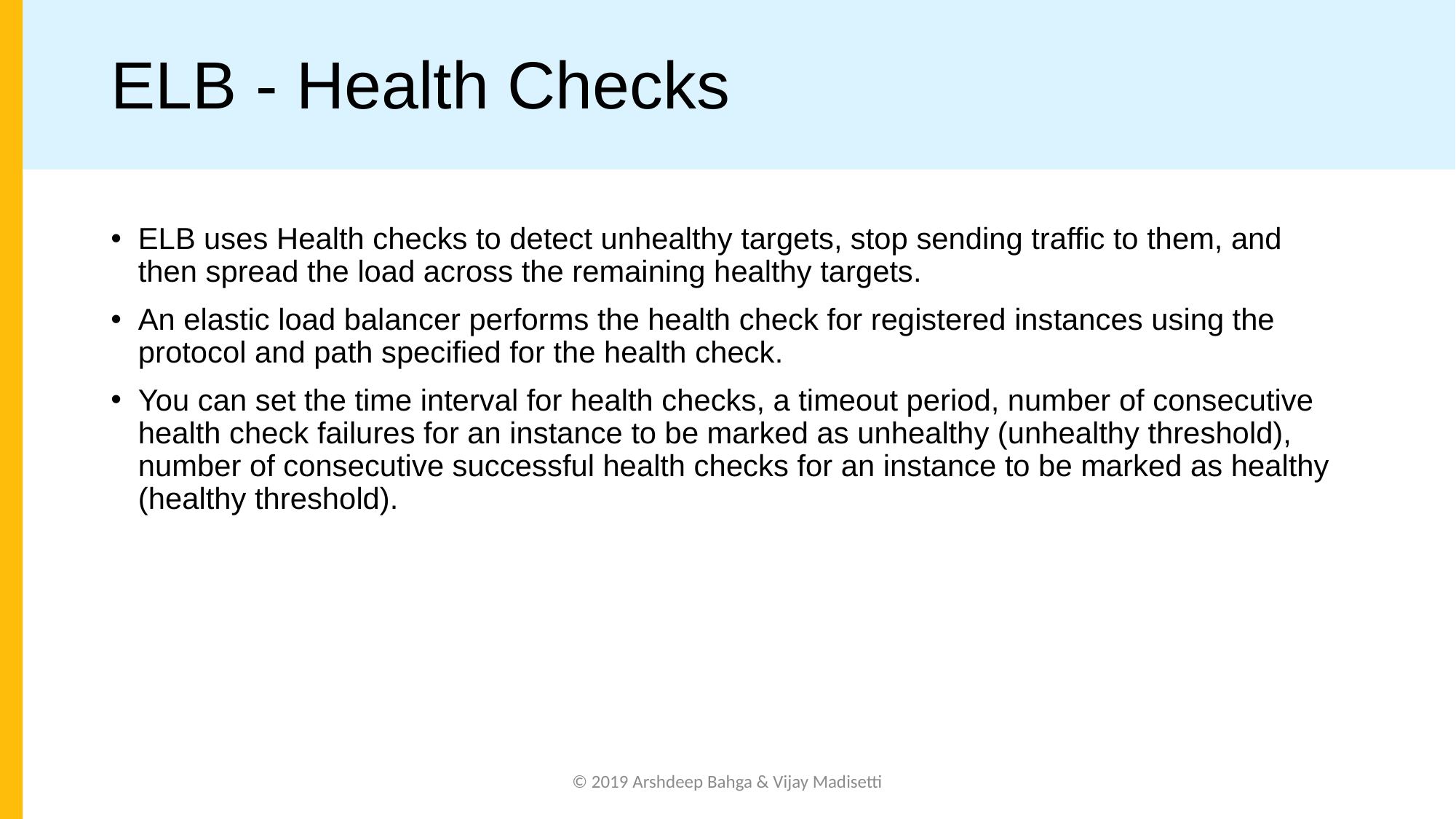

# ELB - Health Checks
ELB uses Health checks to detect unhealthy targets, stop sending traffic to them, and then spread the load across the remaining healthy targets.
An elastic load balancer performs the health check for registered instances using the protocol and path specified for the health check.
You can set the time interval for health checks, a timeout period, number of consecutive health check failures for an instance to be marked as unhealthy (unhealthy threshold), number of consecutive successful health checks for an instance to be marked as healthy (healthy threshold).
© 2019 Arshdeep Bahga & Vijay Madisetti